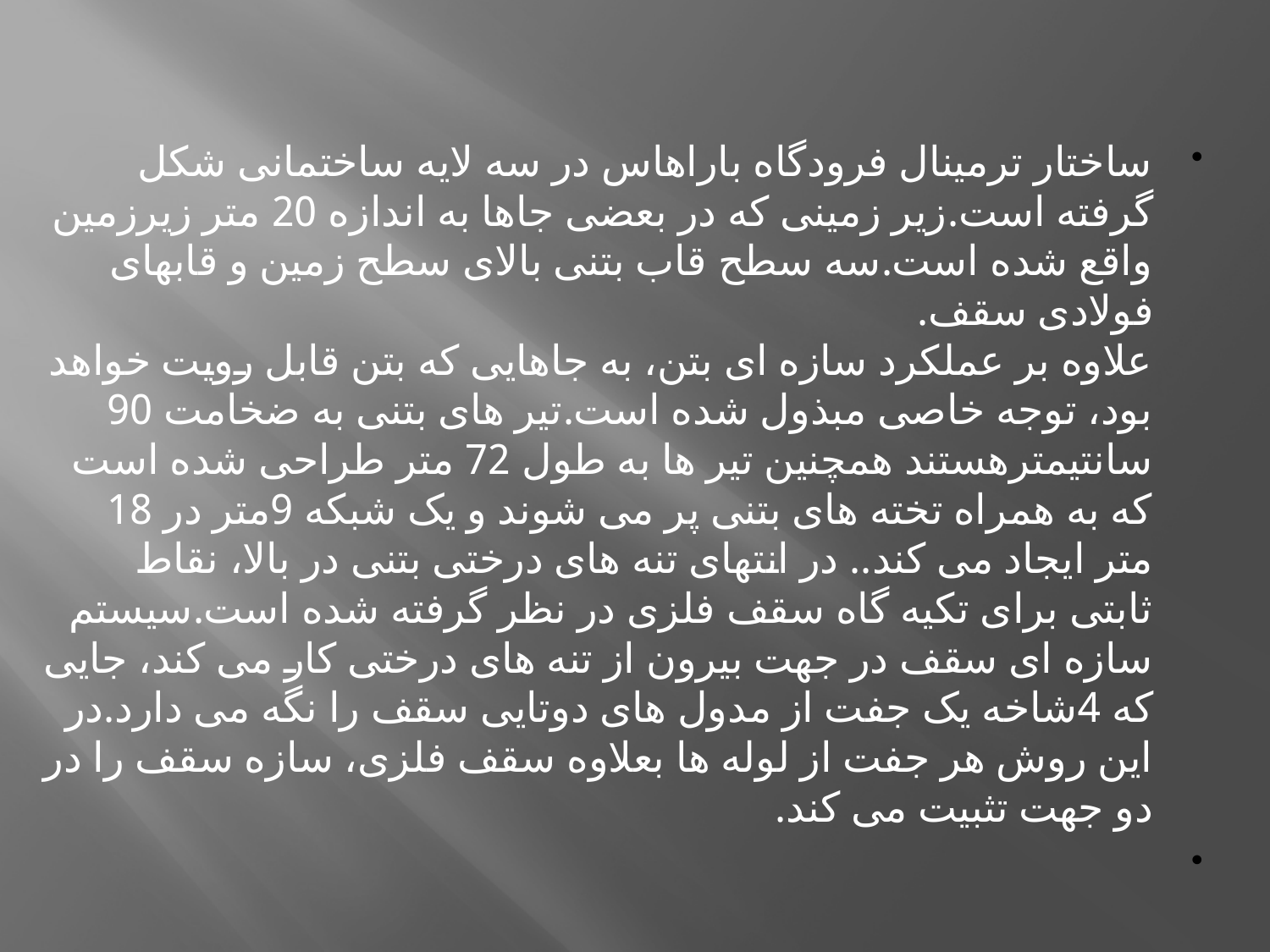

#
ساختار ترمینال فرودگاه باراهاس در سه لایه ساختمانی شکل گرفته است.زیر زمینی که در بعضی جاها به اندازه 20 متر زیرزمین واقع شده است.سه سطح قاب بتنی بالای سطح زمین و قابهای فولادی سقف.
علاوه بر عملکرد سازه ای بتن، به جاهایی که بتن قابل رویت خواهد بود، توجه خاصی مبذول شده است.تیر های بتنی به ضخامت 90 سانتیمترهستند همچنین تیر ها به طول 72 متر طراحی شده است که به همراه تخته های بتنی پر می شوند و یک شبکه 9متر در 18 متر ایجاد می کند.. در انتهای تنه های درختی بتنی در بالا، نقاط ثابتی برای تکیه گاه سقف فلزی در نظر گرفته شده است.سیستم سازه ای سقف در جهت بیرون از تنه های درختی کار می کند، جایی که 4شاخه یک جفت از مدول های دوتایی سقف را نگه می دارد.در این روش هر جفت از لوله ها بعلاوه سقف فلزی، سازه سقف را در دو جهت تثبیت می کند.